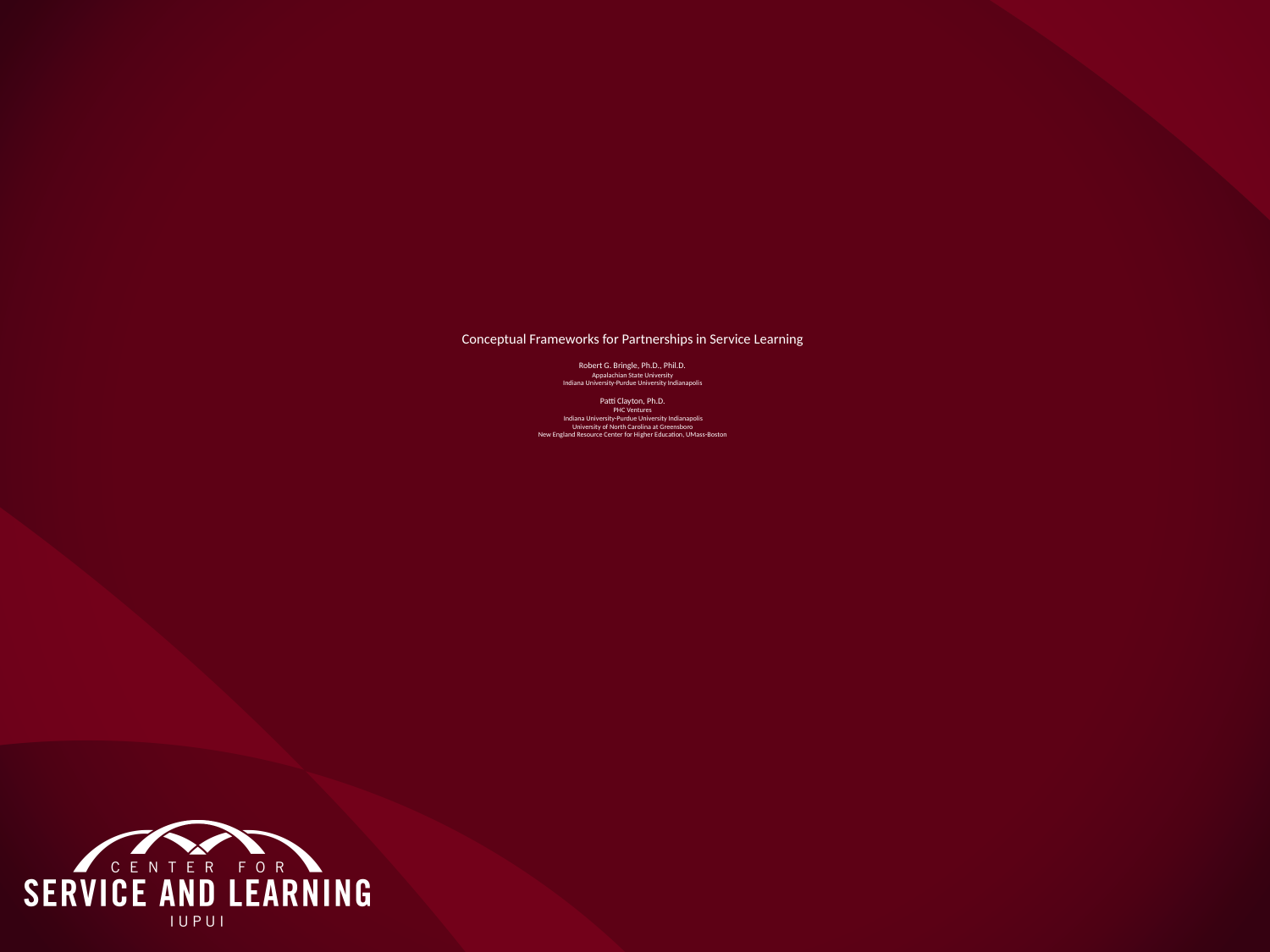

# Conceptual Frameworks for Partnerships in Service Learning Robert G. Bringle, Ph.D., Phil.D. Appalachian State University Indiana University-Purdue University Indianapolis Patti Clayton, Ph.D. PHC Ventures Indiana University-Purdue University Indianapolis University of North Carolina at Greensboro New England Resource Center for Higher Education, UMass-Boston